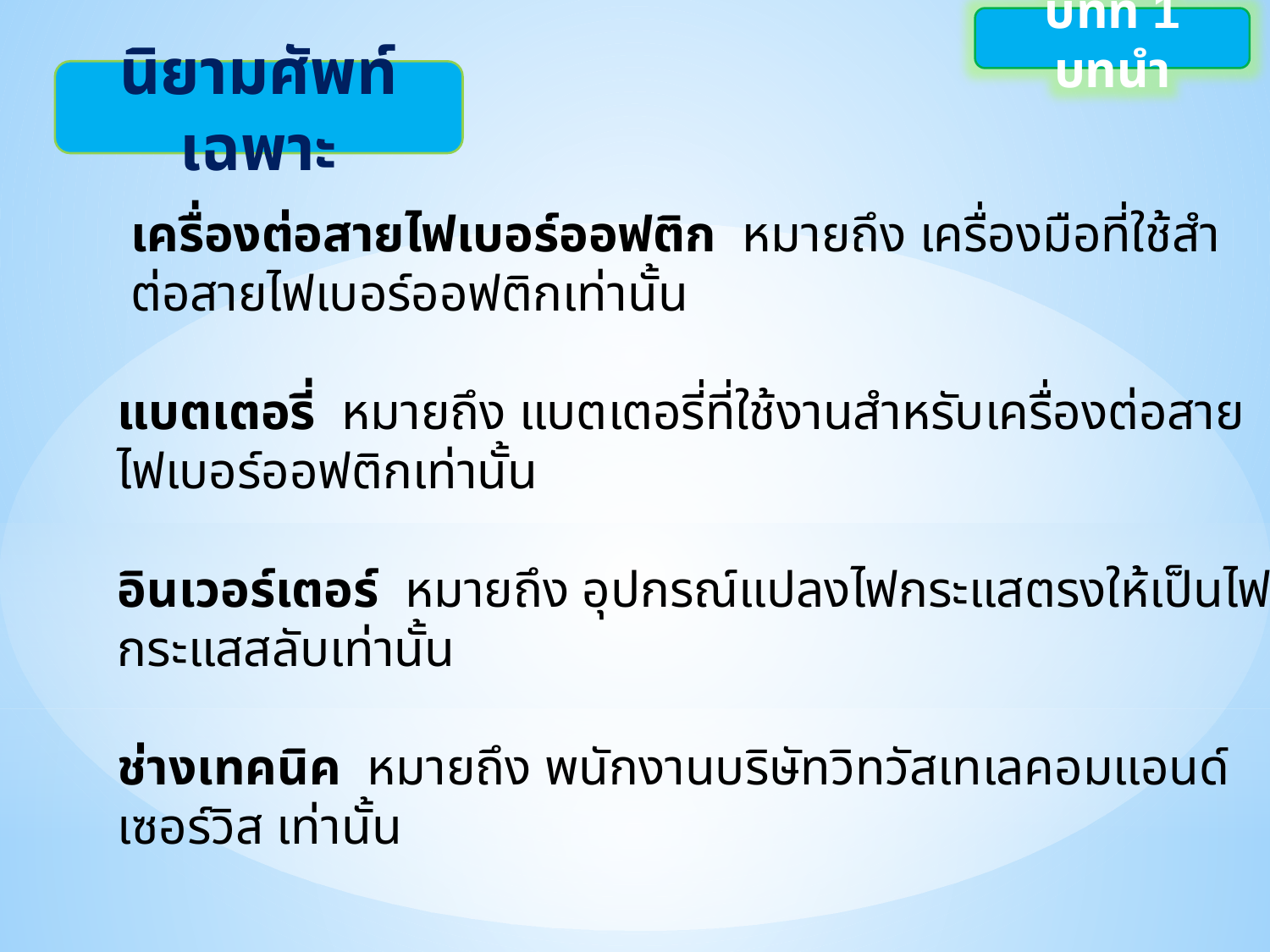

บทที่ 1 บทนำ
นิยามศัพท์เฉพาะ
# เครื่องต่อสายไฟเบอร์ออฟติก  หมายถึง เครื่องมือที่ใช้สำ ต่อสายไฟเบอร์ออฟติกเท่านั้น แบตเตอรี่  หมายถึง แบตเตอรี่ที่ใช้งานสำหรับเครื่องต่อสายไฟเบอร์ออฟติกเท่านั้น อินเวอร์เตอร์  หมายถึง อุปกรณ์แปลงไฟกระแสตรงให้เป็นไฟกระแสสลับเท่านั้น ช่างเทคนิค  หมายถึง พนักงานบริษัทวิทวัสเทเลคอมแอนด์เซอร์วิส เท่านั้น